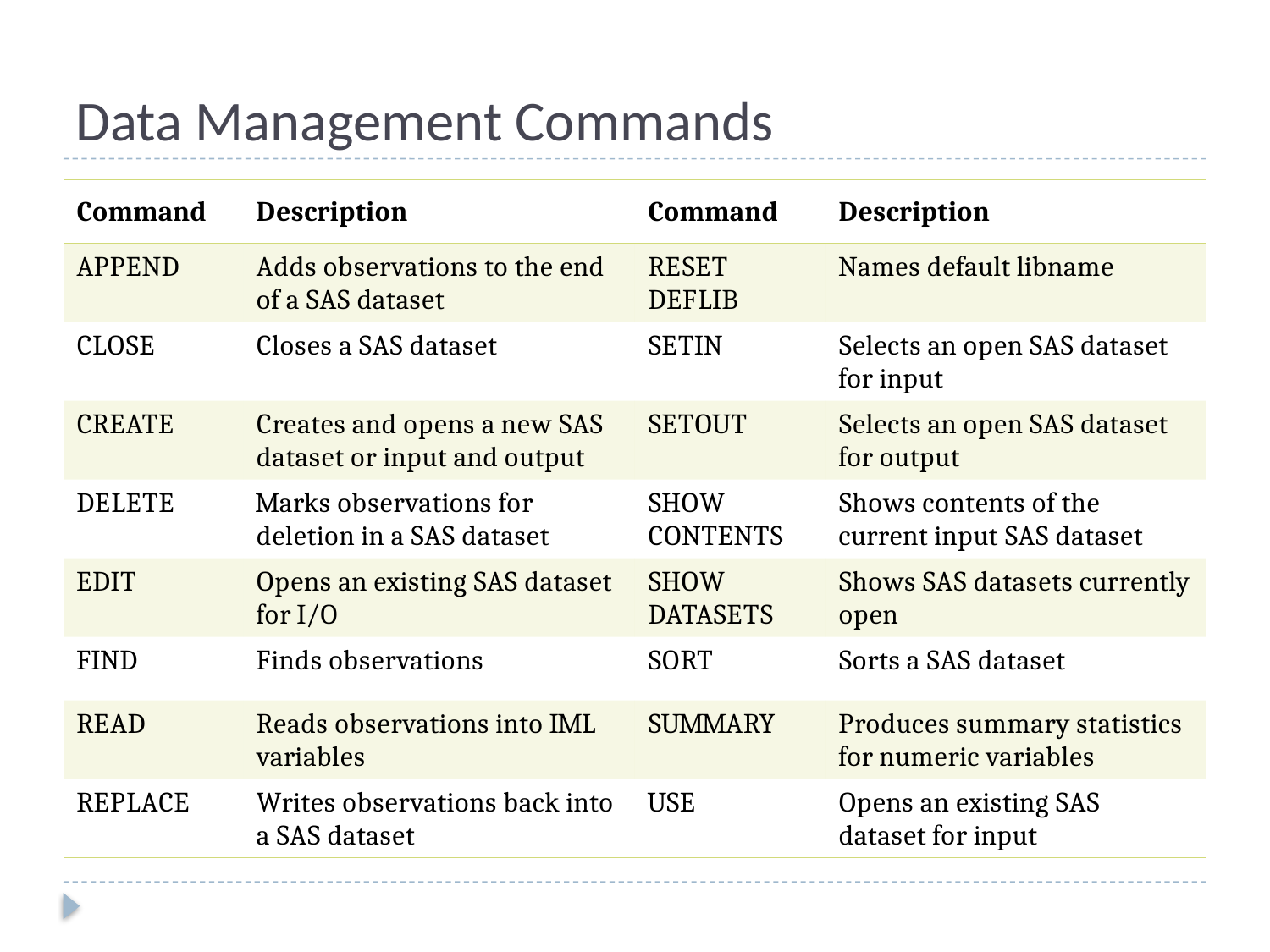

# Data Management Commands
| Command | Description | Command | Description |
| --- | --- | --- | --- |
| APPEND | Adds observations to the end of a SAS dataset | RESET DEFLIB | Names default libname |
| CLOSE | Closes a SAS dataset | SETIN | Selects an open SAS dataset for input |
| CREATE | Creates and opens a new SAS dataset or input and output | SETOUT | Selects an open SAS dataset for output |
| DELETE | Marks observations for deletion in a SAS dataset | SHOW CONTENTS | Shows contents of the current input SAS dataset |
| EDIT | Opens an existing SAS dataset for I/O | SHOW DATASETS | Shows SAS datasets currently open |
| FIND | Finds observations | SORT | Sorts a SAS dataset |
| READ | Reads observations into IML variables | SUMMARY | Produces summary statistics for numeric variables |
| REPLACE | Writes observations back into a SAS dataset | USE | Opens an existing SAS dataset for input |